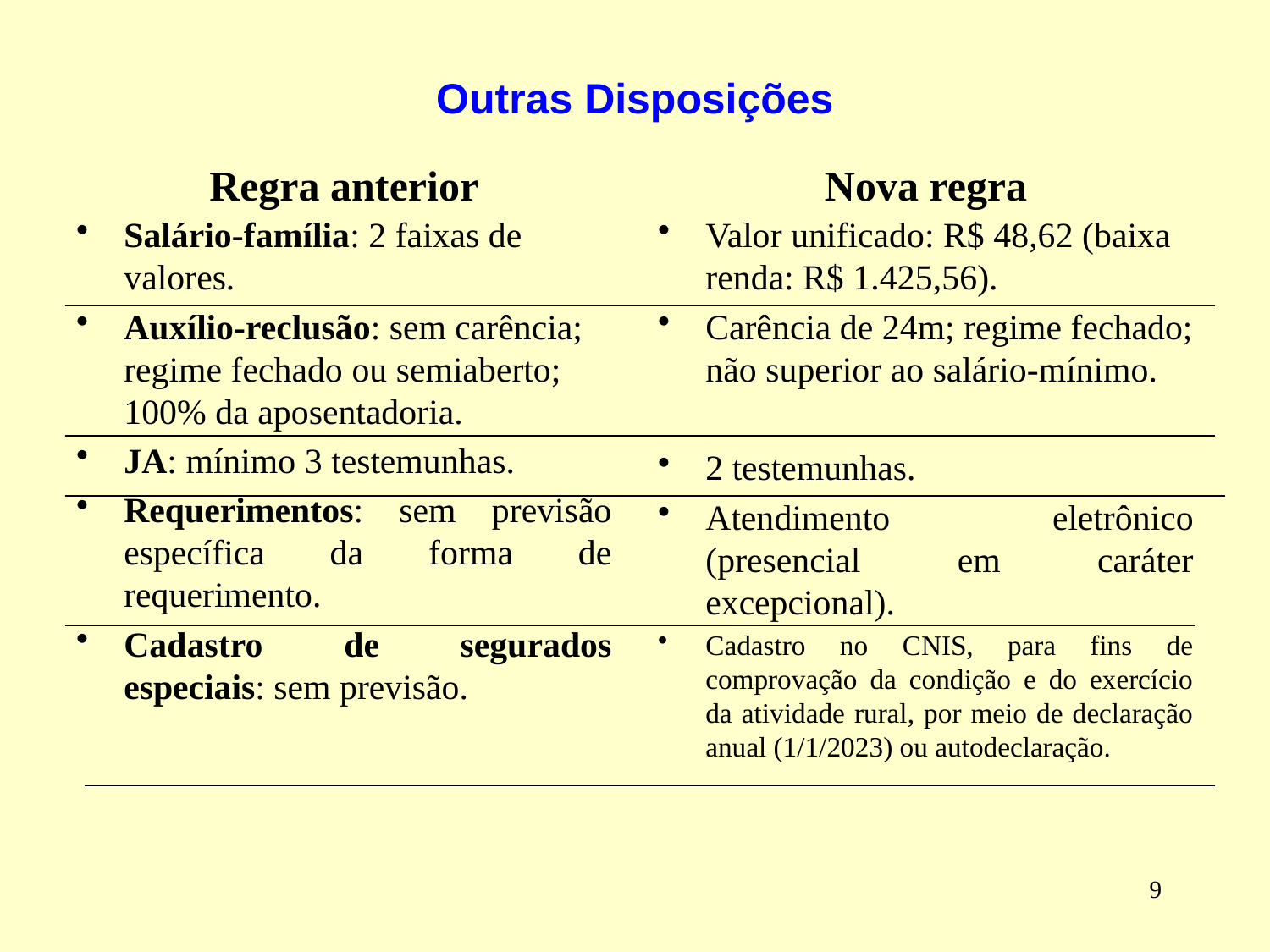

# Outras Disposições
Regra anterior
Nova regra
Salário-família: 2 faixas de valores.
Auxílio-reclusão: sem carência; regime fechado ou semiaberto; 100% da aposentadoria.
JA: mínimo 3 testemunhas.
Requerimentos: sem previsão específica da forma de requerimento.
Cadastro de segurados especiais: sem previsão.

Valor unificado: R$ 48,62 (baixa renda: R$ 1.425,56).
Carência de 24m; regime fechado; não superior ao salário-mínimo.

2 testemunhas.
Atendimento eletrônico (presencial em caráter excepcional).
Cadastro no CNIS, para fins de comprovação da condição e do exercício da atividade rural, por meio de declaração anual (1/1/2023) ou autodeclaração.
9